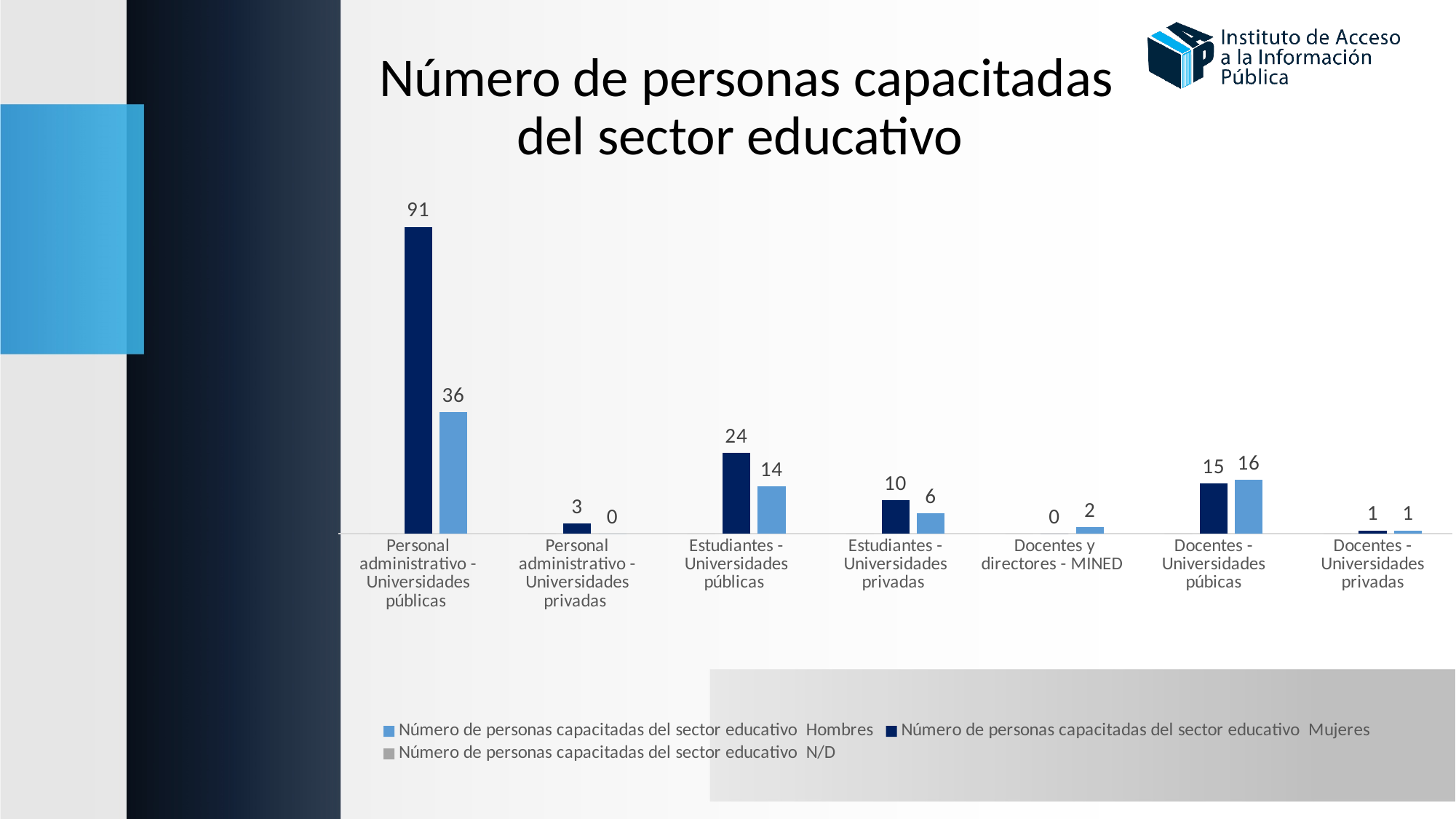

# Número de personas capacitadas del sector educativo

### Chart

| Category | Número de personas capacitadas del sector educativo  | Número de personas capacitadas del sector educativo  | Número de personas capacitadas del sector educativo  |
|---|---|---|---|
| Docentes - Universidades privadas | 1.0 | 1.0 | None |
| Docentes - Universidades púbicas | 16.0 | 15.0 | None |
| Docentes y directores - MINED  | 2.0 | None | None |
| Estudiantes - Universidades privadas  | 6.0 | 10.0 | None |
| Estudiantes - Universidades públicas  | 14.0 | 24.0 | None |
| Personal administrativo - Universidades privadas  | None | 3.0 | None |
| Personal administrativo - Universidades públicas  | 36.0 | 91.0 | None |